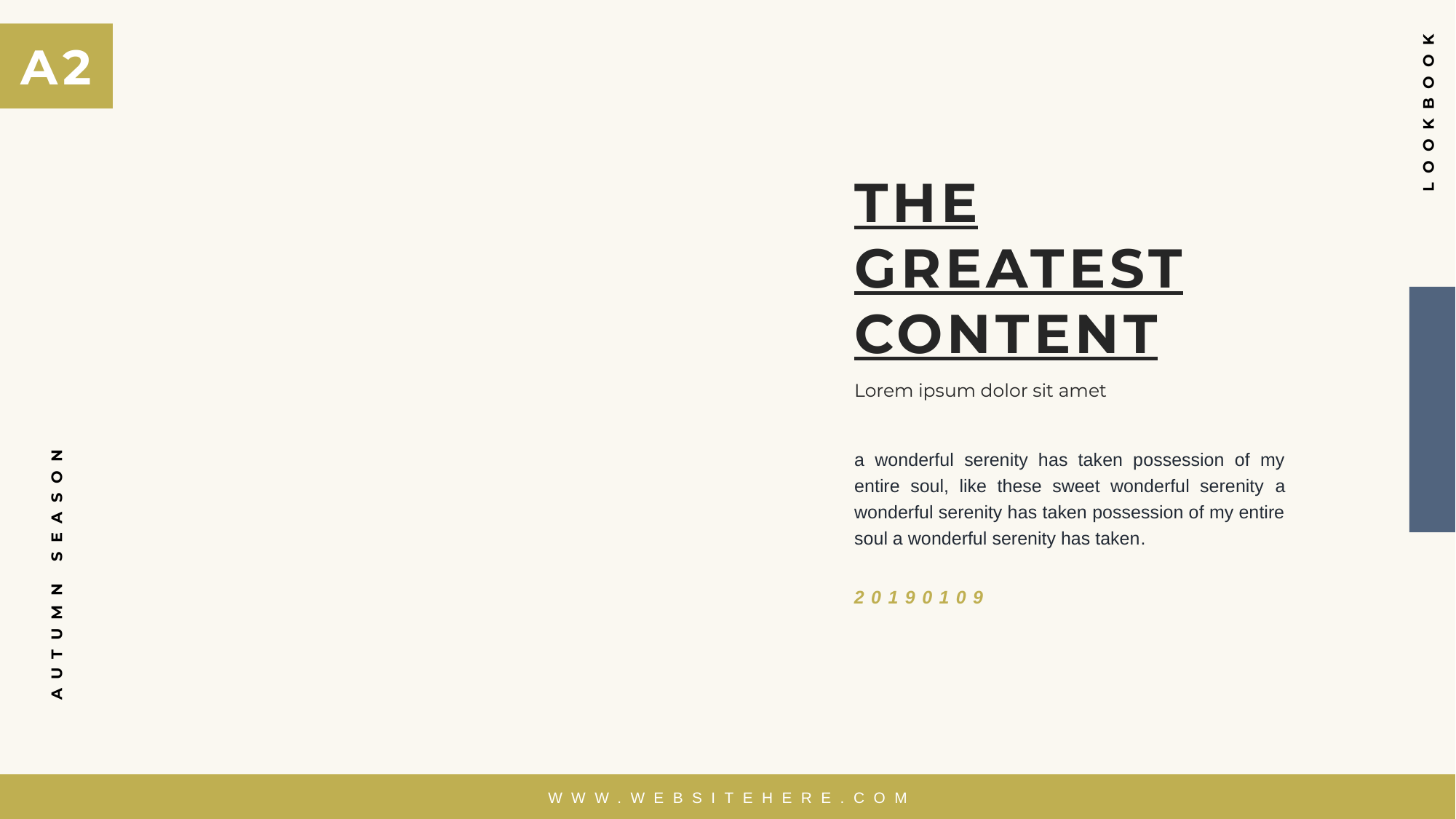

A2

WWW.WEBSITEHERE.COM

LOOKBOOK
THE
GREATEST
CONTENT
Lorem ipsum dolor sit amet

a wonderful serenity has taken possession of my entire soul, like these sweet wonderful serenity a wonderful serenity has taken possession of my entire soul a wonderful serenity has taken.
AUTUMN SEASON
20190109